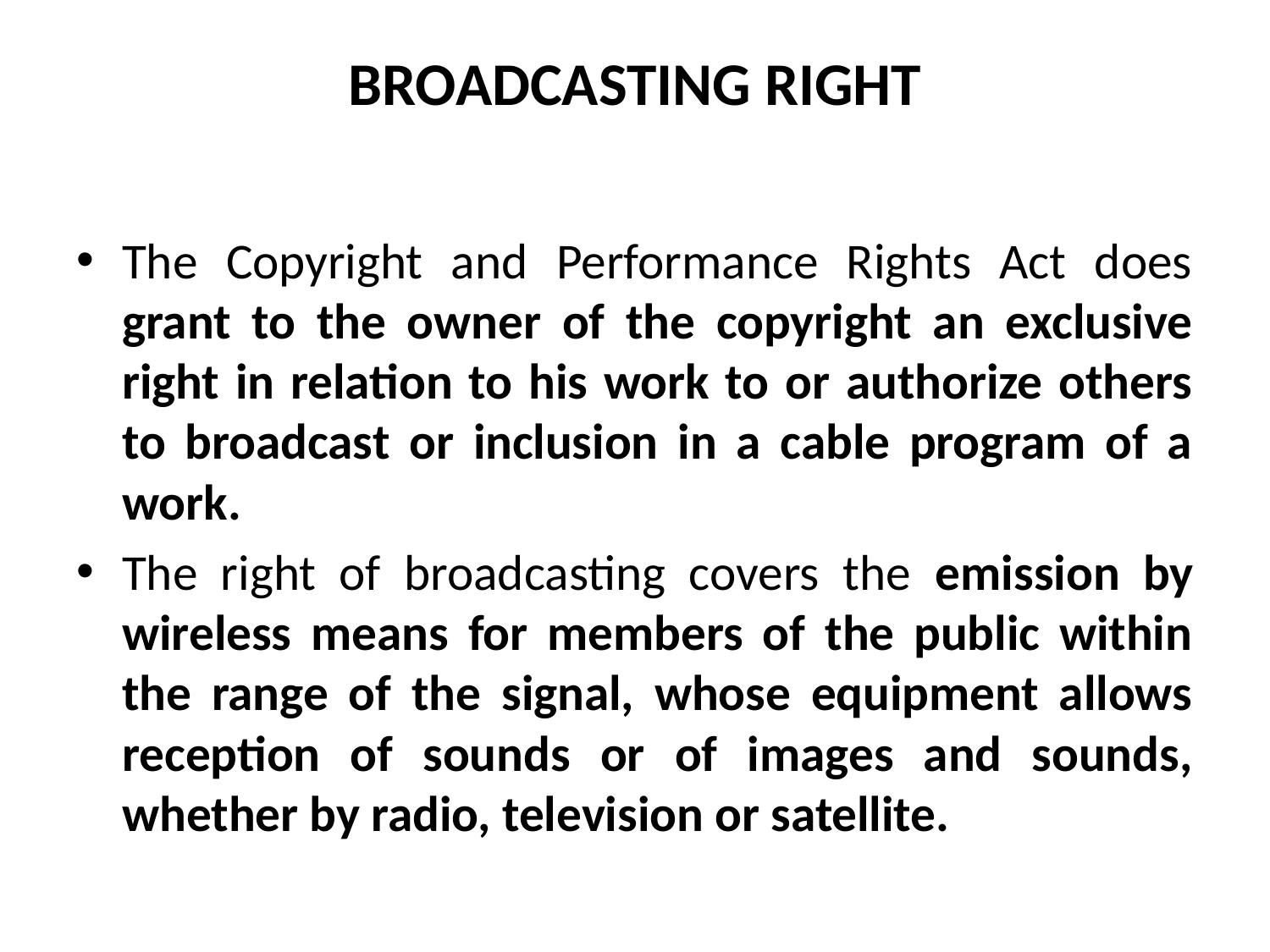

# BROADCASTING RIGHT
The Copyright and Performance Rights Act does grant to the owner of the copyright an exclusive right in relation to his work to or authorize others to broadcast or inclusion in a cable program of a work.
The right of broadcasting covers the emission by wireless means for members of the public within the range of the signal, whose equipment allows reception of sounds or of images and sounds, whether by radio, television or satellite.